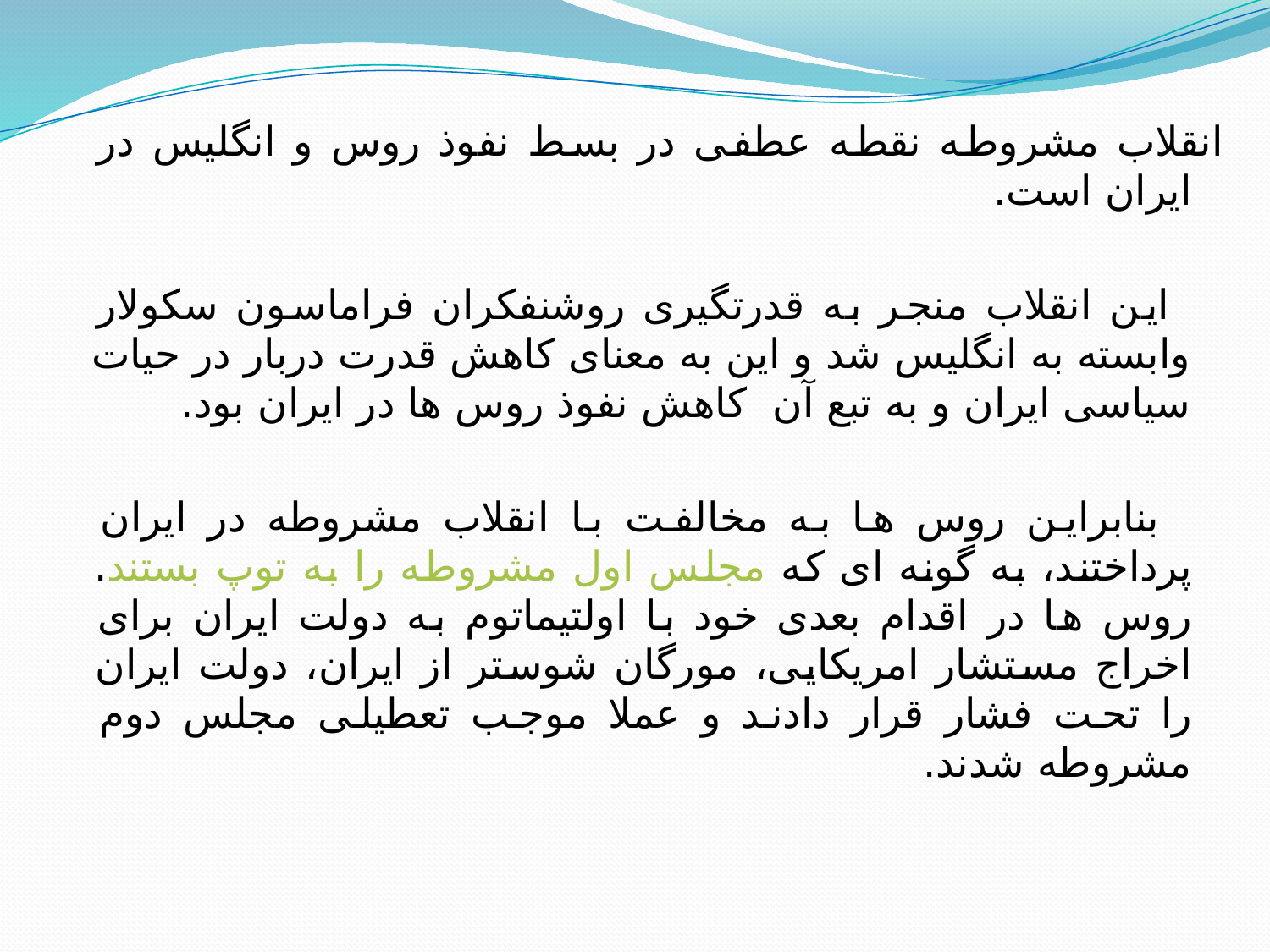

انقلاب مشروطه نقطه عطفی در بسط نفوذ روس و انگلیس در ایران است.

   این انقلاب منجر به قدرتگیری روشنفکران فراماسون سکولار وابسته به انگلیس شد و این به معنای کاهش قدرت دربار در حیات سیاسی ایران و به تبع آن  کاهش نفوذ روس ها در ایران بود.

   بنابراین روس ها به مخالفت با انقلاب مشروطه در ایران پرداختند، به گونه ای که مجلس اول مشروطه را به توپ بستند. روس ها در اقدام بعدی خود با اولتیماتوم به دولت ایران برای اخراج مستشار امریکایی، مورگان شوستر از ایران، دولت ایران را تحت فشار قرار دادند و عملا موجب تعطیلی مجلس دوم مشروطه شدند.